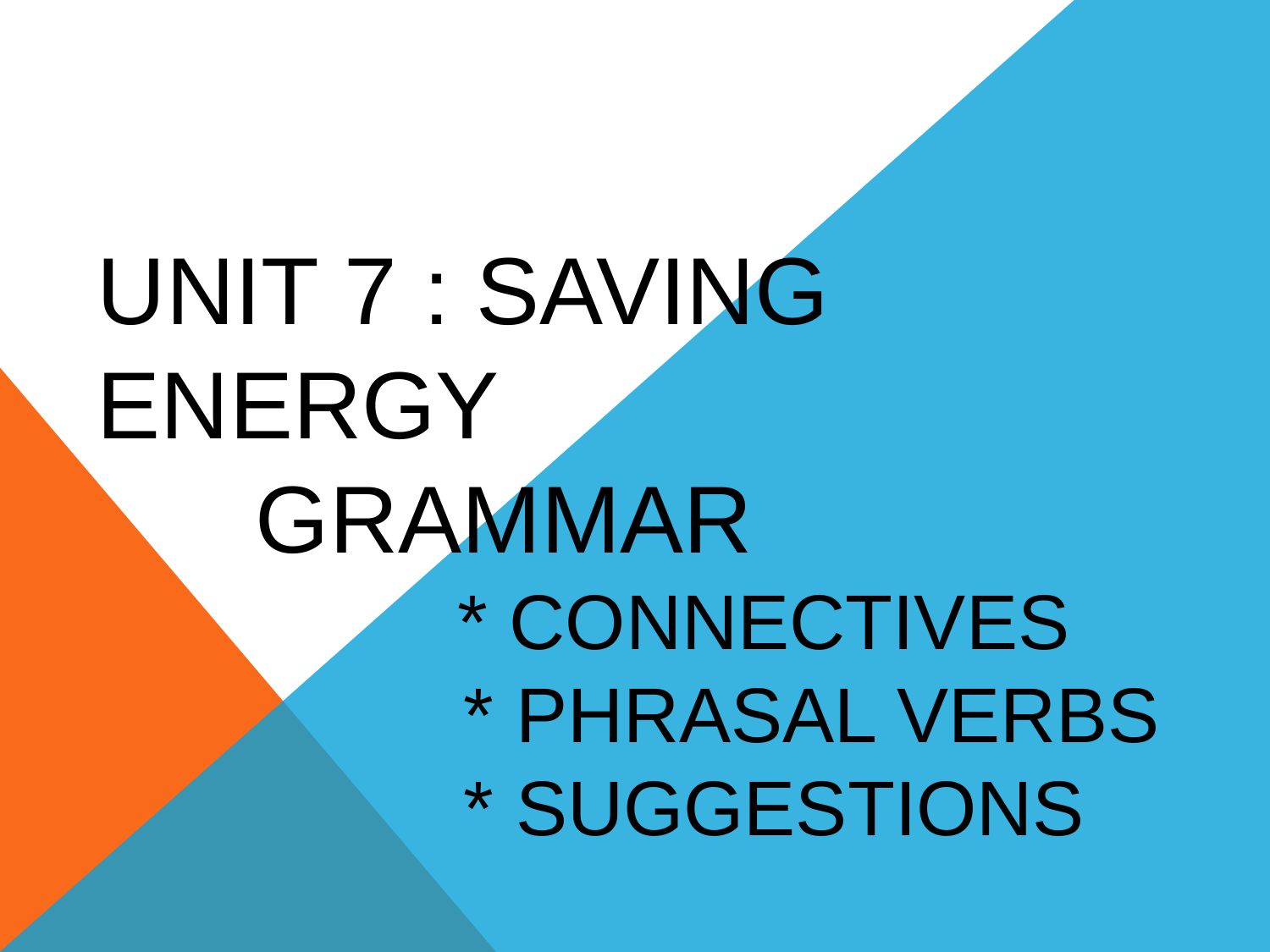

# UNIT 7 : SAVING eNERGY GRAMMAR * CONNECTIVES * PHRASAL VERBS * SUGGESTIONS